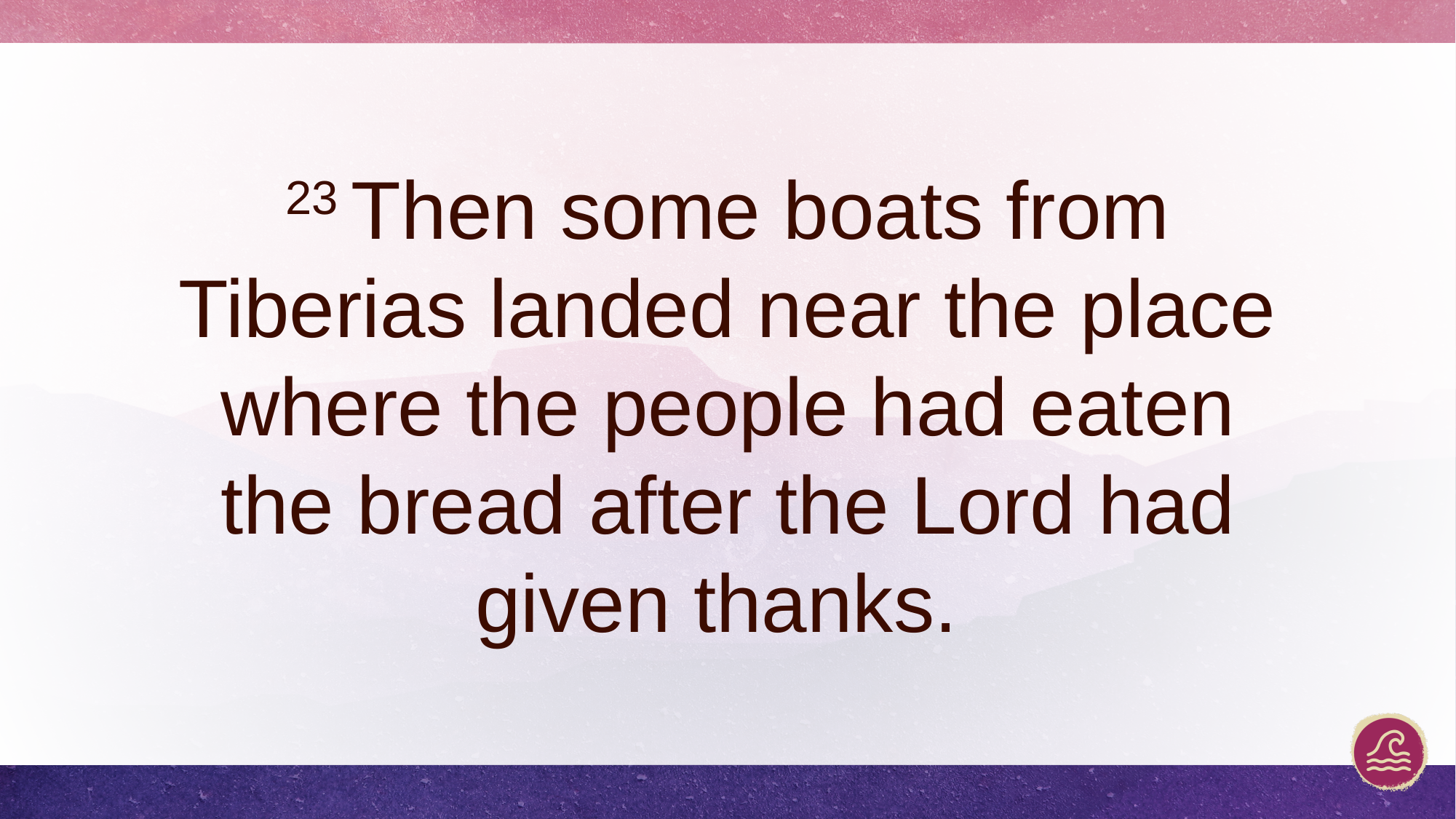

23 Then some boats from Tiberias landed near the place where the people had eaten the bread after the Lord had given thanks.